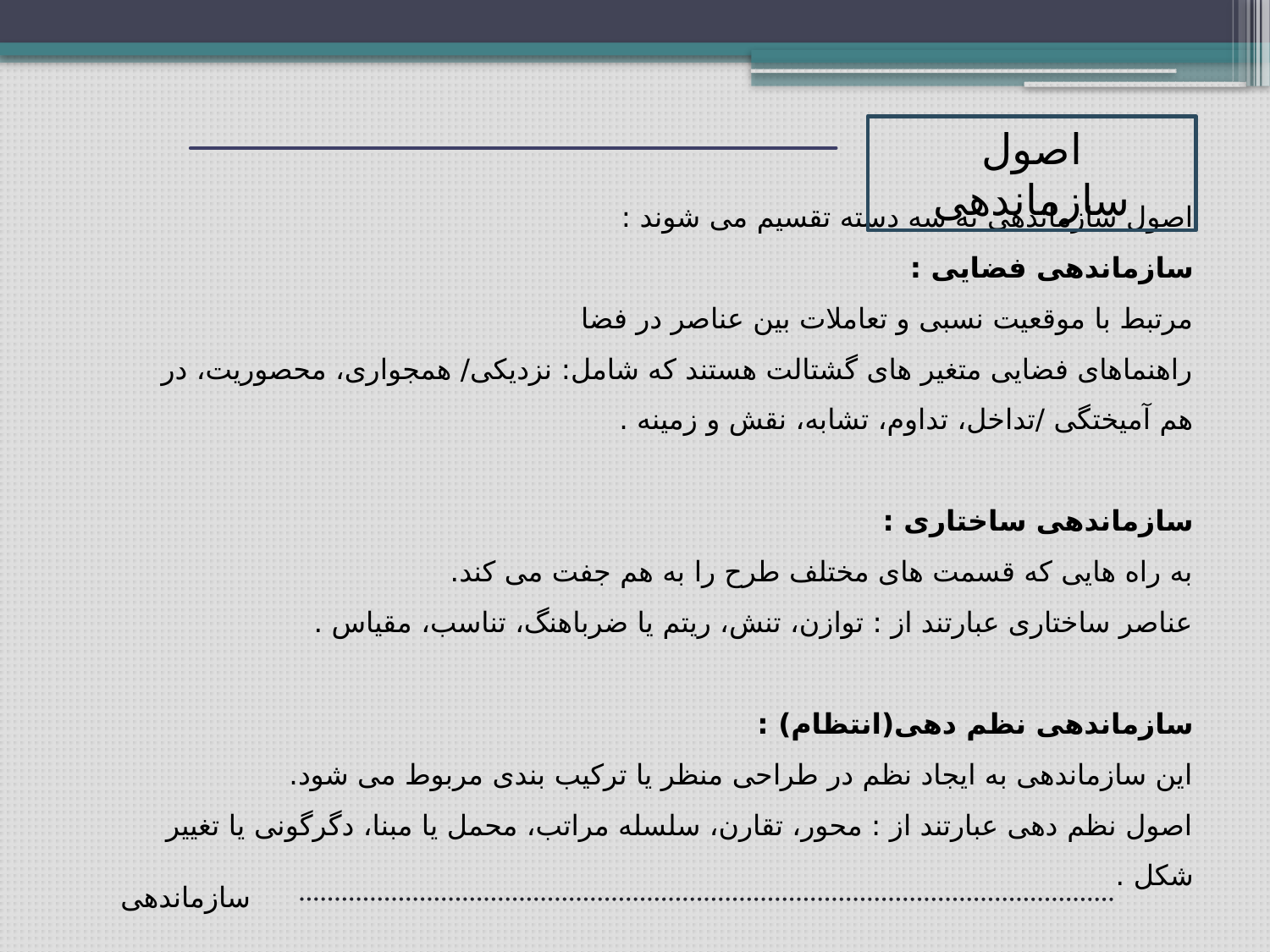

اصول سازماندهی
اصول سازماندهی به سه دسته تقسیم می شوند :
سازماندهی فضایی :
مرتبط با موقعیت نسبی و تعاملات بین عناصر در فضا
راهنماهای فضایی متغیر های گشتالت هستند که شامل: نزدیکی/ همجواری، محصوریت، در هم آمیختگی /تداخل، تداوم، تشابه، نقش و زمینه .

سازماندهی ساختاری :
به راه هایی که قسمت های مختلف طرح را به هم جفت می کند.
عناصر ساختاری عبارتند از : توازن، تنش، ریتم یا ضرباهنگ، تناسب، مقیاس .

سازماندهی نظم دهی(انتظام) :
این سازماندهی به ایجاد نظم در طراحی منظر یا ترکیب بندی مربوط می شود.
اصول نظم دهی عبارتند از : محور، تقارن، سلسله مراتب، محمل یا مبنا، دگرگونی یا تغییر شکل .

سازماندهی